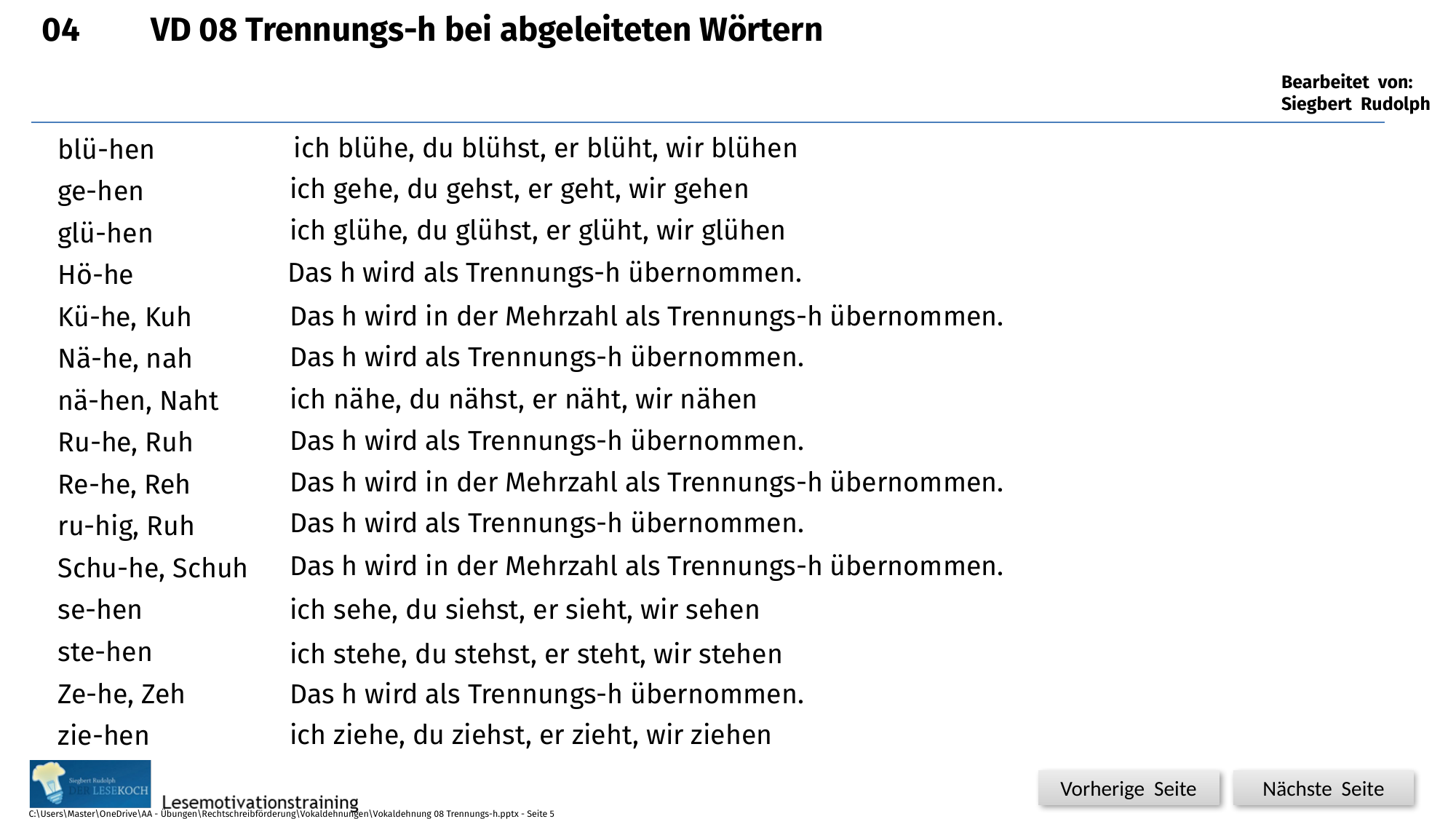

04	VD 08 Trennungs-h bei abgeleiteten Wörtern
5

ich blühe, du blühst, er blüht, wir blühen
blü-hen
ge-hen
glü-hen
Hö-he
Kü-he, Kuh
Nä-he, nah
nä-hen, Naht
Ru-he, Ruh
Re-he, Reh
ru-hig, Ruh
Schu-he, Schuh
se-hen
ste-hen
Ze-he, Zeh
zie-hen
ich gehe, du gehst, er geht, wir gehen

ich glühe, du glühst, er glüht, wir glühen

Das h wird als Trennungs-h übernommen.

Das h wird in der Mehrzahl als Trennungs-h übernommen.

Das h wird als Trennungs-h übernommen.

ich nähe, du nähst, er näht, wir nähen

Das h wird als Trennungs-h übernommen.

Das h wird in der Mehrzahl als Trennungs-h übernommen.

Das h wird als Trennungs-h übernommen.

Das h wird in der Mehrzahl als Trennungs-h übernommen.

ich sehe, du siehst, er sieht, wir sehen

ich stehe, du stehst, er steht, wir stehen

Das h wird als Trennungs-h übernommen.

ich ziehe, du ziehst, er zieht, wir ziehen

C:\Users\Master\OneDrive\AA - Übungen\Rechtschreibförderung\Vokaldehnungen\Vokaldehnung 08 Trennungs-h.pptx - Seite 5